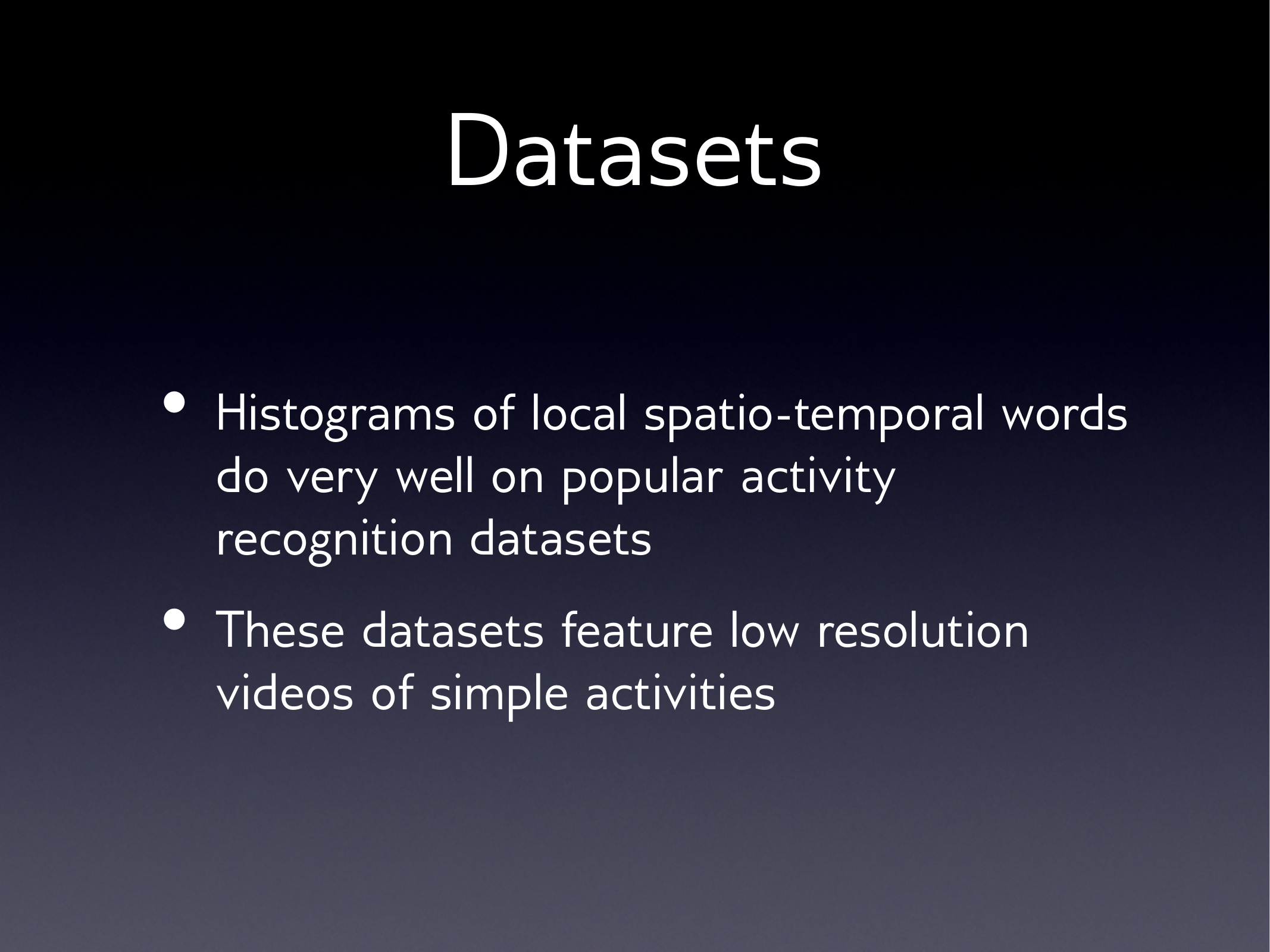

# Datasets
Histograms of local spatio-temporal words do very well on popular activity recognition datasets
These datasets feature low resolution videos of simple activities